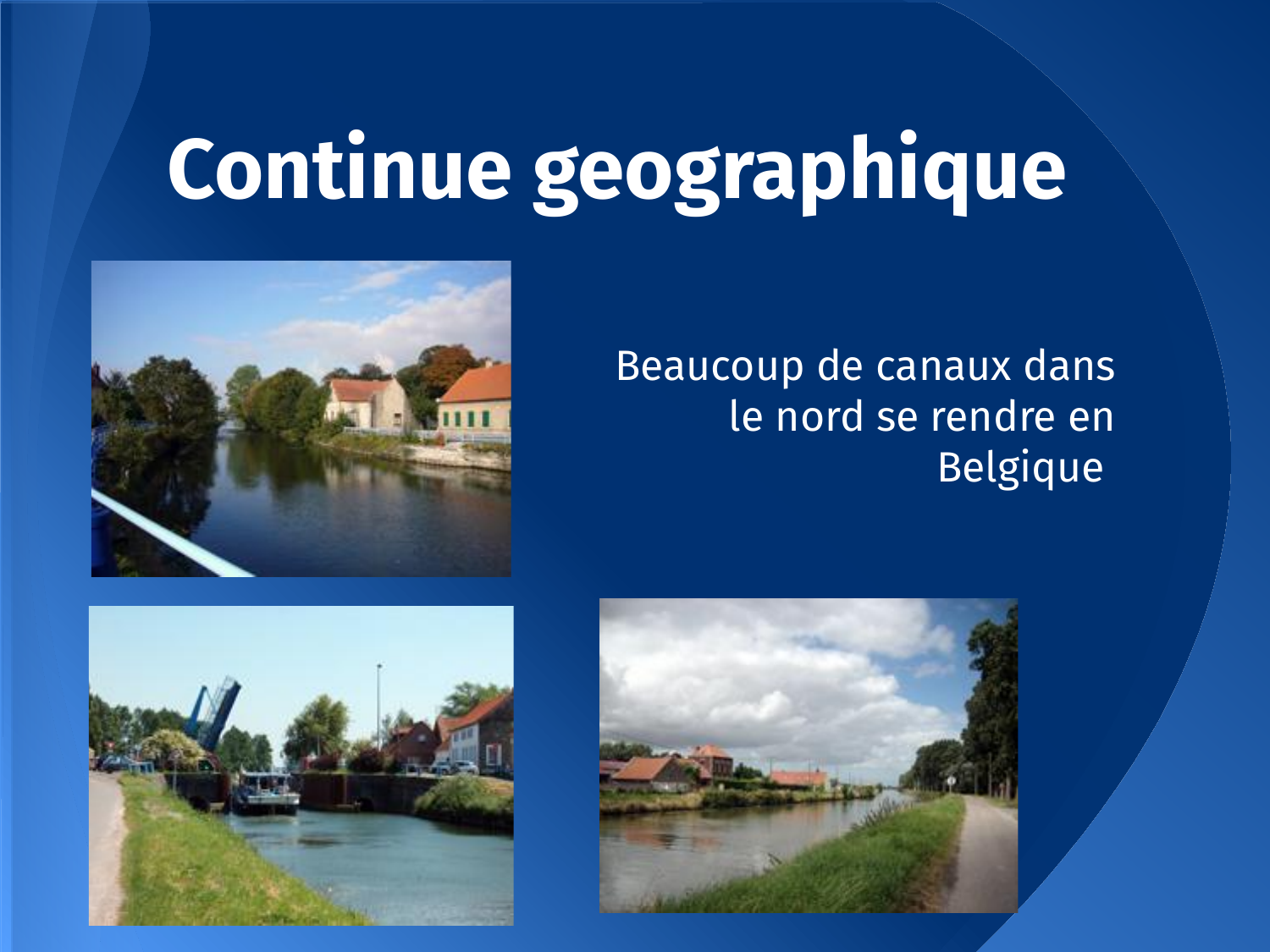

# Continue geographique

Beaucoup de canaux dans le nord se rendre en Belgique